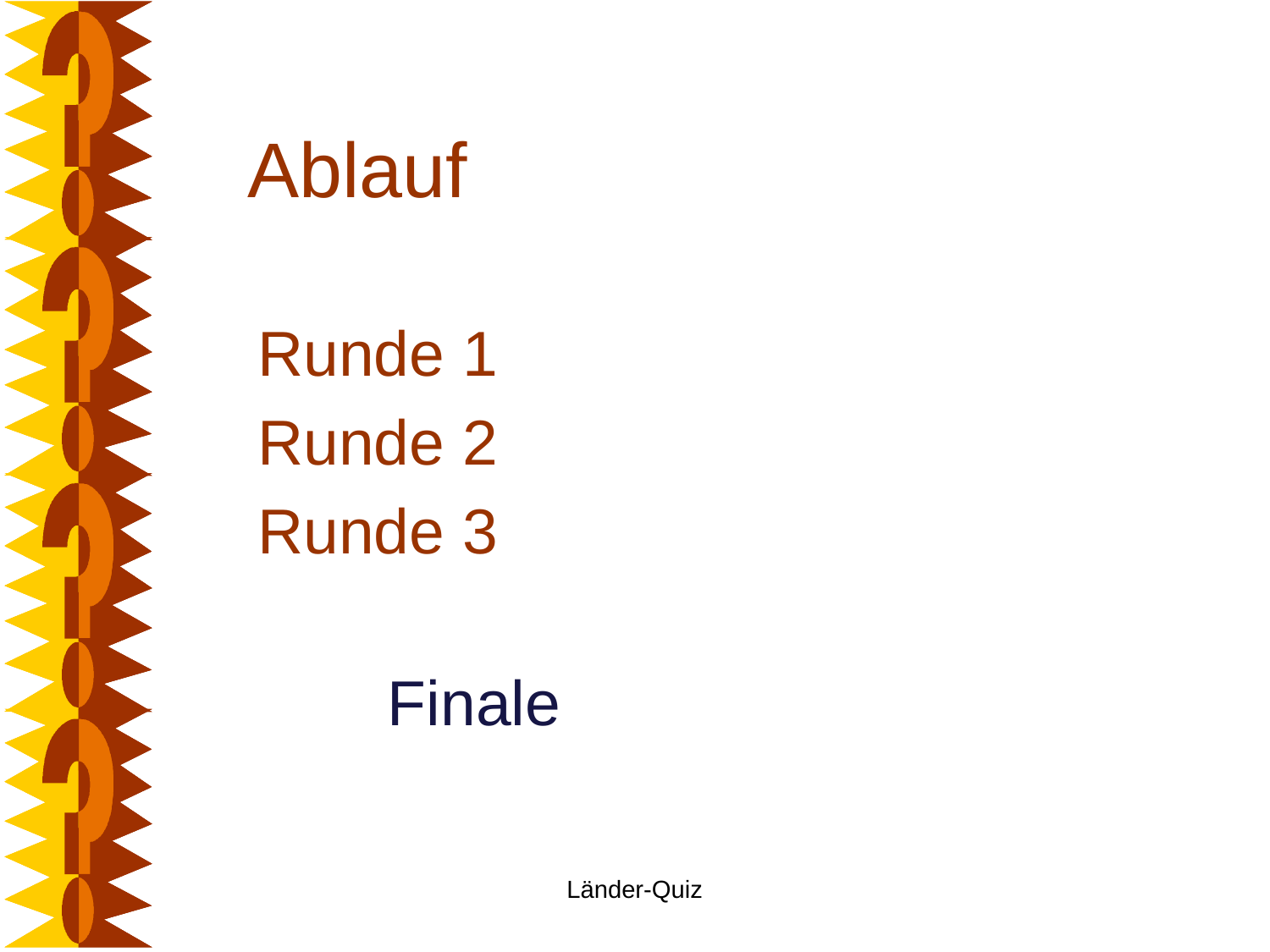

# Ablauf
Runde 1
Runde 2
Runde 3
Finale
Länder-Quiz